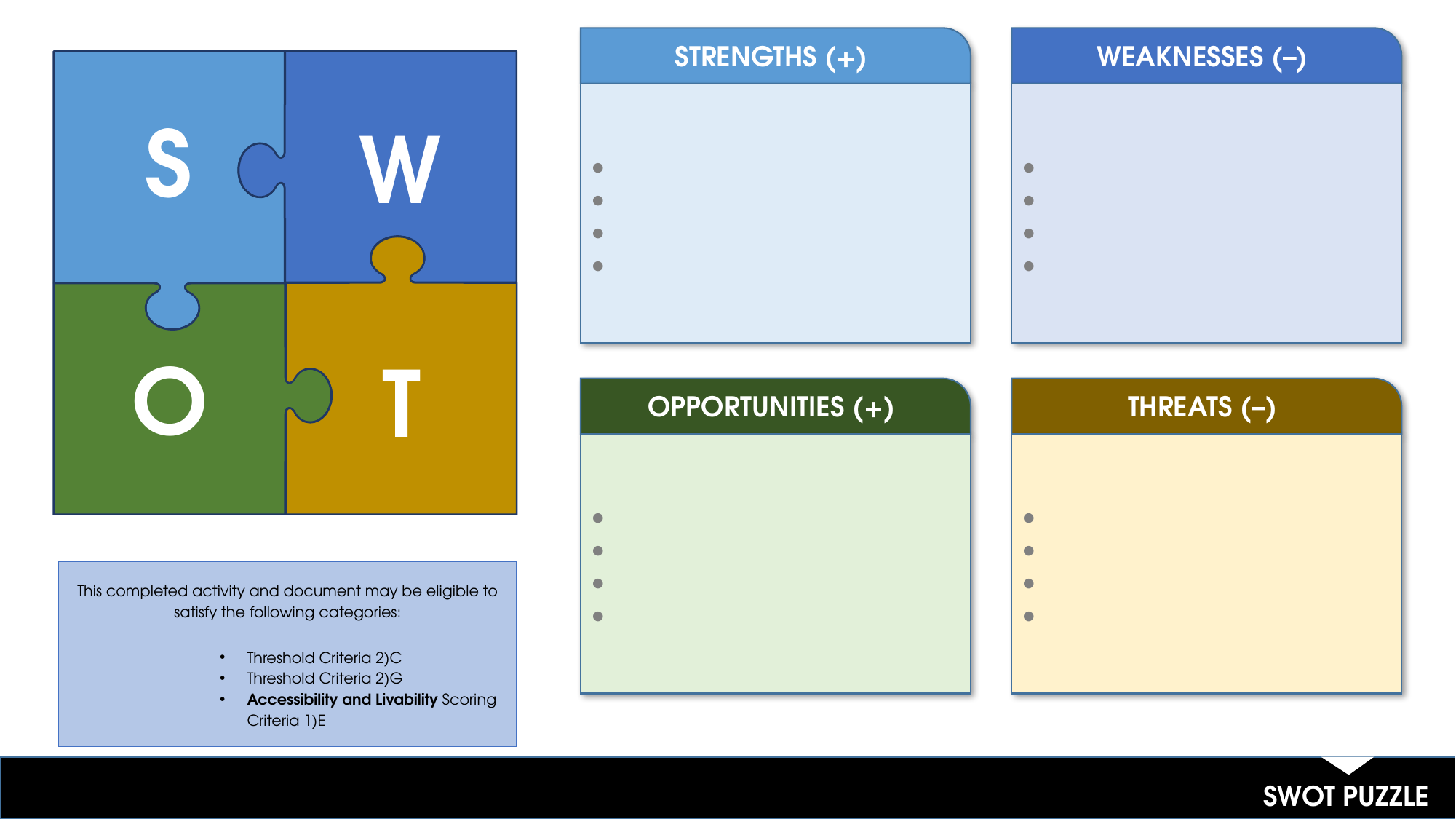

STRENGTHS (+)
WEAKNESSES (–)
S
W
T
O
•
•
•
•
•
•
•
•
OPPORTUNITIES (+)
THREATS (–)
•
•
•
•
•
•
•
•
This completed activity and document may be eligible to satisfy the following categories:

Threshold Criteria 2)C
Threshold Criteria 2)G
Accessibility and Livability Scoring Criteria 1)E

SWOT PUZZLE